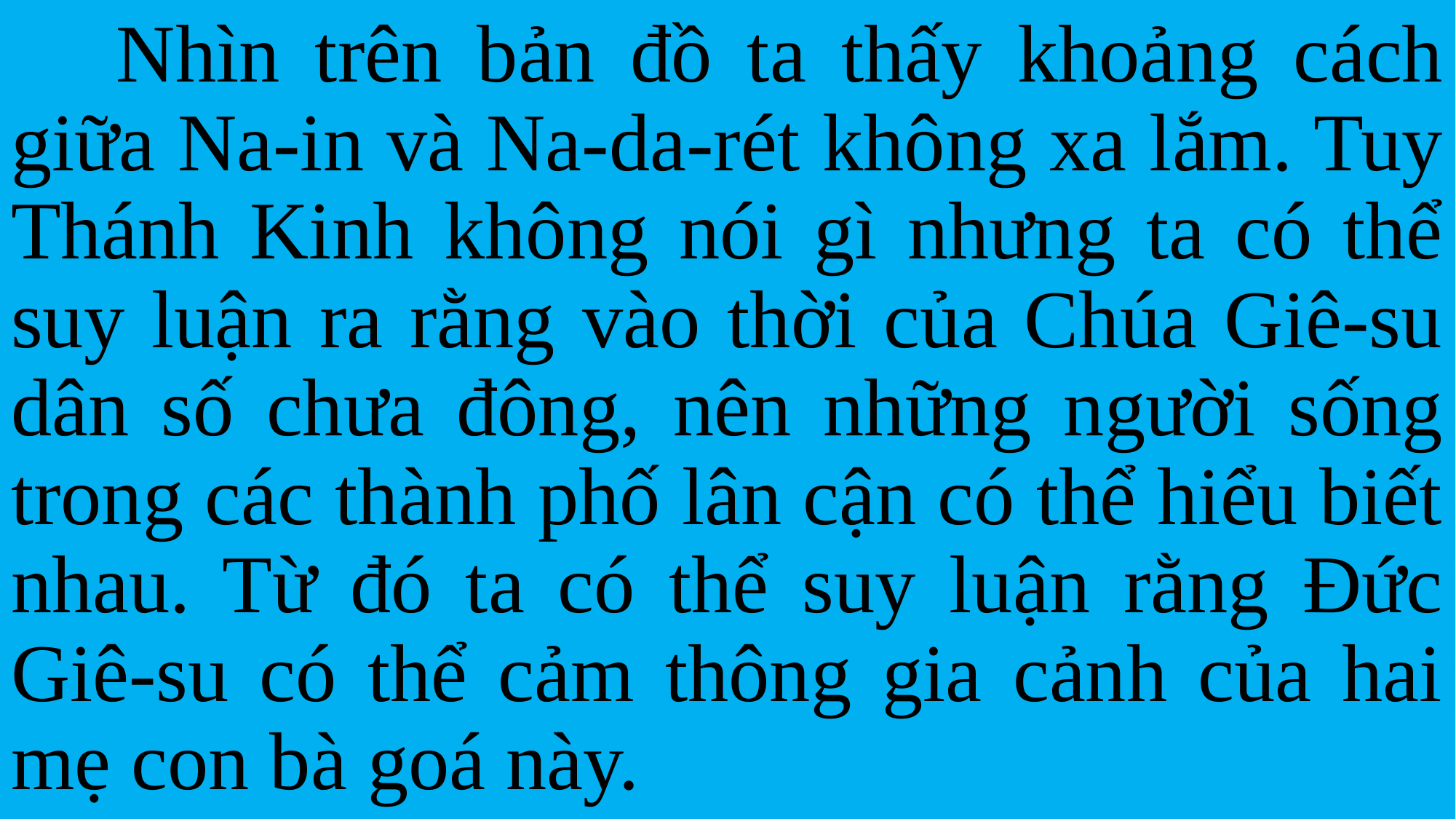

Nhìn trên bản đồ ta thấy khoảng cách giữa Na-in và Na-da-rét không xa lắm. Tuy Thánh Kinh không nói gì nhưng ta có thể suy luận ra rằng vào thời của Chúa Giê-su dân số chưa đông, nên những người sống trong các thành phố lân cận có thể hiểu biết nhau. Từ đó ta có thể suy luận rằng Đức Giê-su có thể cảm thông gia cảnh của hai mẹ con bà goá này.